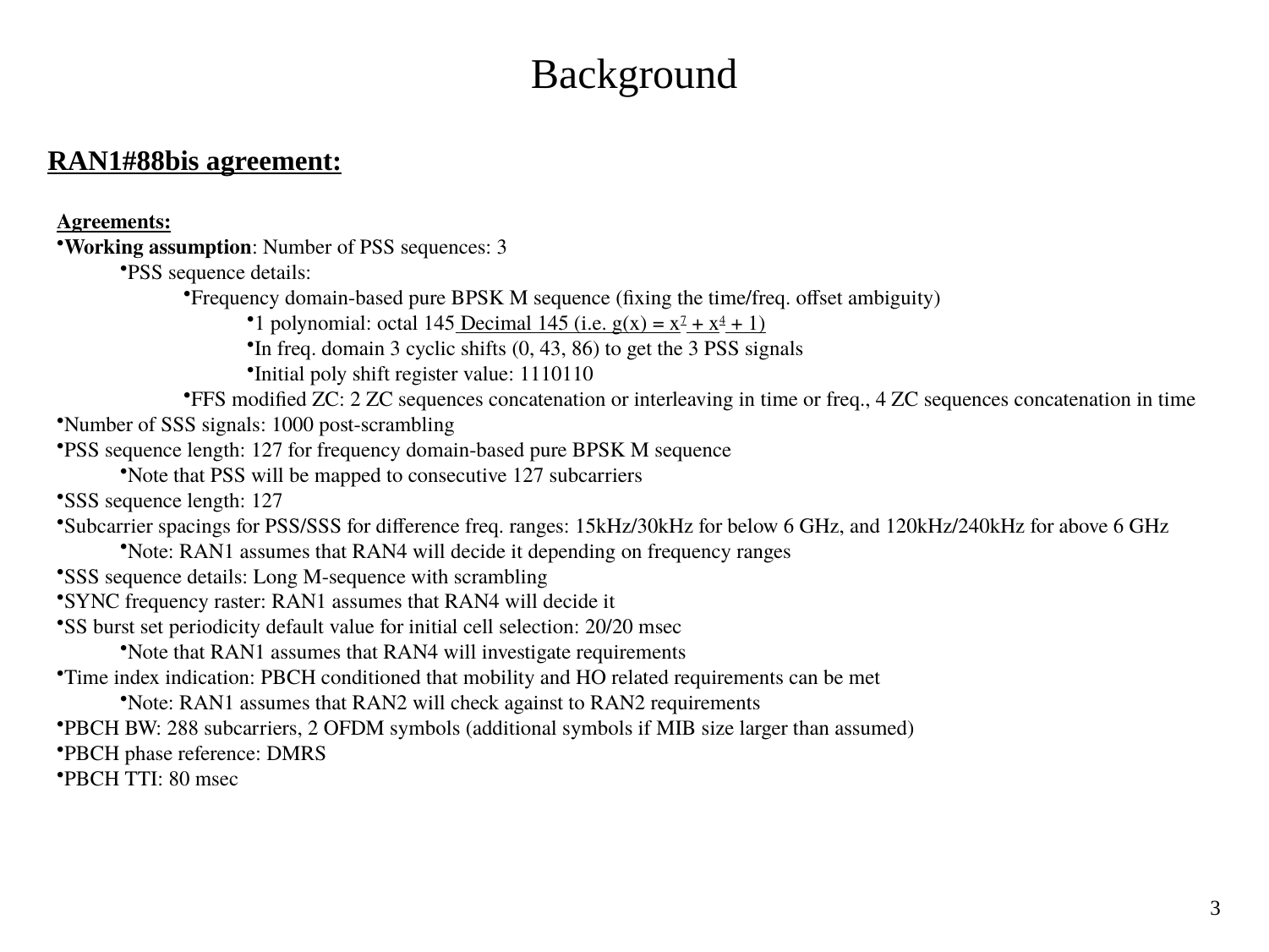

# Background
RAN1#88bis agreement:

Agreements:
Working assumption: Number of PSS sequences: 3
PSS sequence details:
Frequency domain-based pure BPSK M sequence (fixing the time/freq. offset ambiguity)
1 polynomial: octal 145 Decimal 145 (i.e. g(x) = x7 + x4 + 1)
In freq. domain 3 cyclic shifts (0, 43, 86) to get the 3 PSS signals
Initial poly shift register value: 1110110
FFS modified ZC: 2 ZC sequences concatenation or interleaving in time or freq., 4 ZC sequences concatenation in time
Number of SSS signals: 1000 post-scrambling
PSS sequence length: 127 for frequency domain-based pure BPSK M sequence
Note that PSS will be mapped to consecutive 127 subcarriers
SSS sequence length: 127
Subcarrier spacings for PSS/SSS for difference freq. ranges: 15kHz/30kHz for below 6 GHz, and 120kHz/240kHz for above 6 GHz
Note: RAN1 assumes that RAN4 will decide it depending on frequency ranges
SSS sequence details: Long M-sequence with scrambling
SYNC frequency raster: RAN1 assumes that RAN4 will decide it
SS burst set periodicity default value for initial cell selection: 20/20 msec
Note that RAN1 assumes that RAN4 will investigate requirements
Time index indication: PBCH conditioned that mobility and HO related requirements can be met
Note: RAN1 assumes that RAN2 will check against to RAN2 requirements
PBCH BW: 288 subcarriers, 2 OFDM symbols (additional symbols if MIB size larger than assumed)
PBCH phase reference: DMRS
PBCH TTI: 80 msec
3